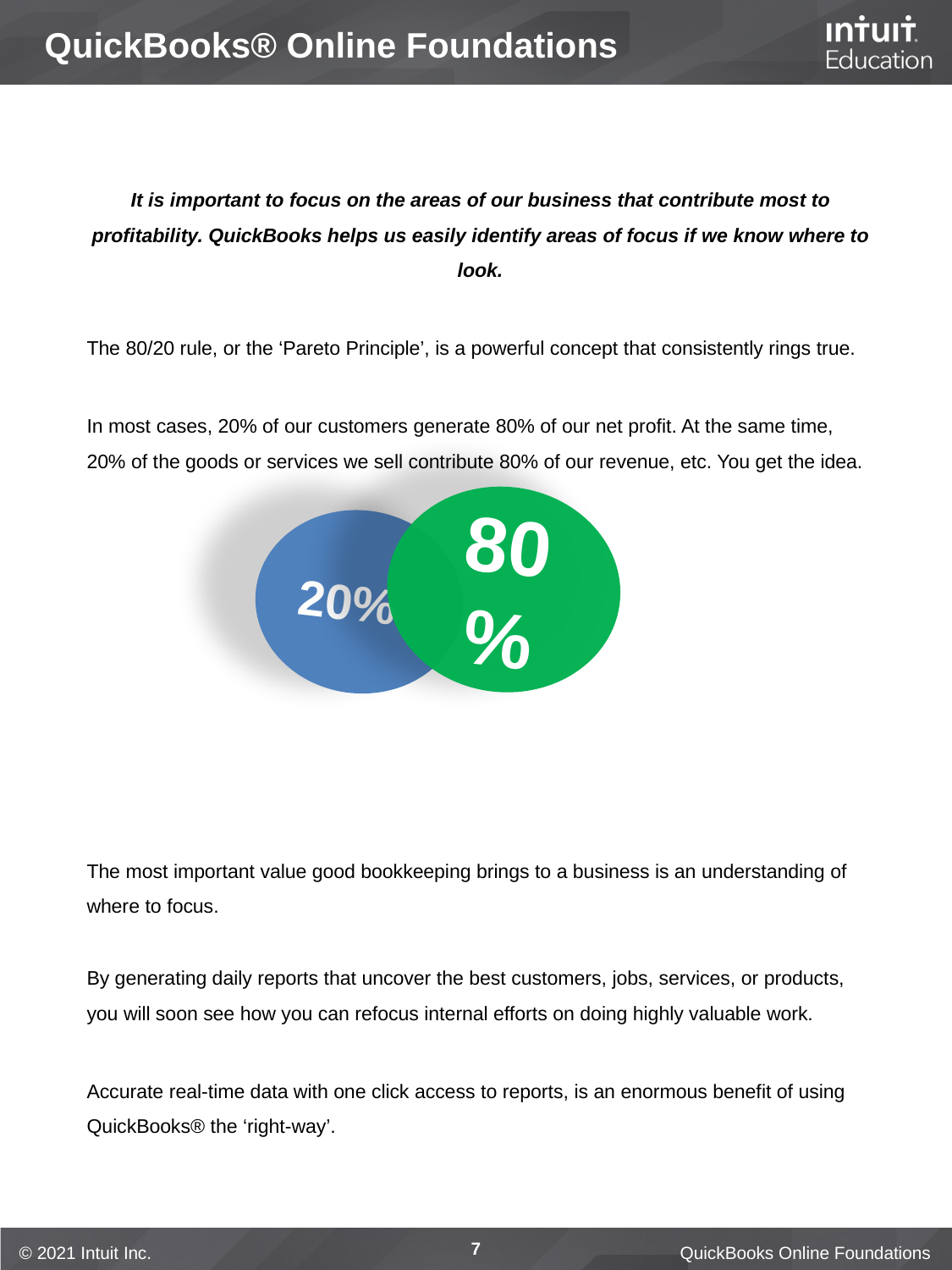

# QuickBooks® Online Foundations
It is important to focus on the areas of our business that contribute most to profitability. QuickBooks helps us easily identify areas of focus if we know where to look.

The 80/20 rule, or the ‘Pareto Principle’, is a powerful concept that consistently rings true.

In most cases, 20% of our customers generate 80% of our net profit. At the same time, 20% of the goods or services we sell contribute 80% of our revenue, etc. You get the idea.

The most important value good bookkeeping brings to a business is an understanding of where to focus.

By generating daily reports that uncover the best customers, jobs, services, or products, you will soon see how you can refocus internal efforts on doing highly valuable work.

Accurate real-time data with one click access to reports, is an enormous benefit of using QuickBooks® the ‘right-way’.

80%
20%
7